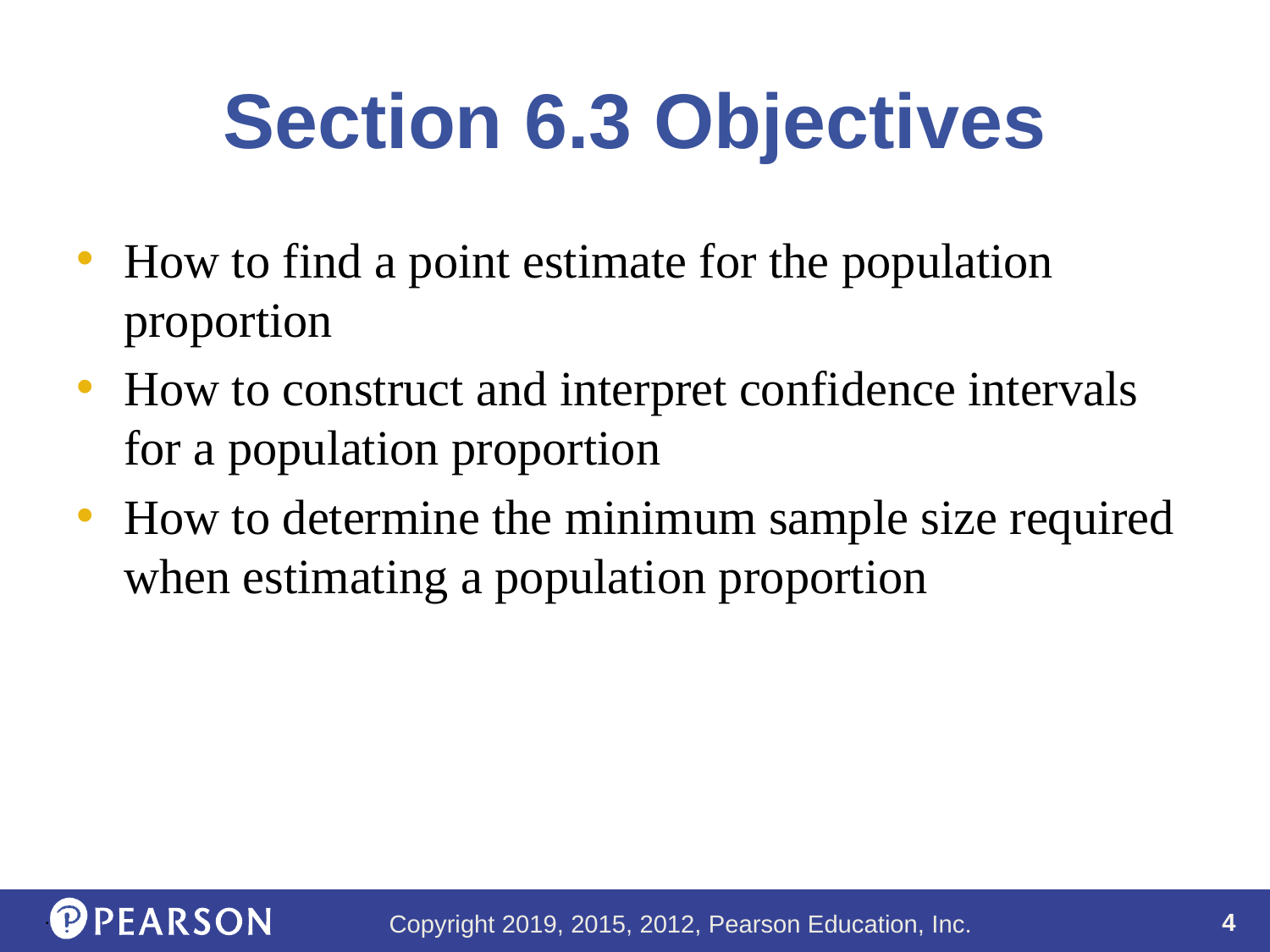

# Section 6.3 Objectives
How to find a point estimate for the population proportion
How to construct and interpret confidence intervals for a population proportion
How to determine the minimum sample size required when estimating a population proportion
.